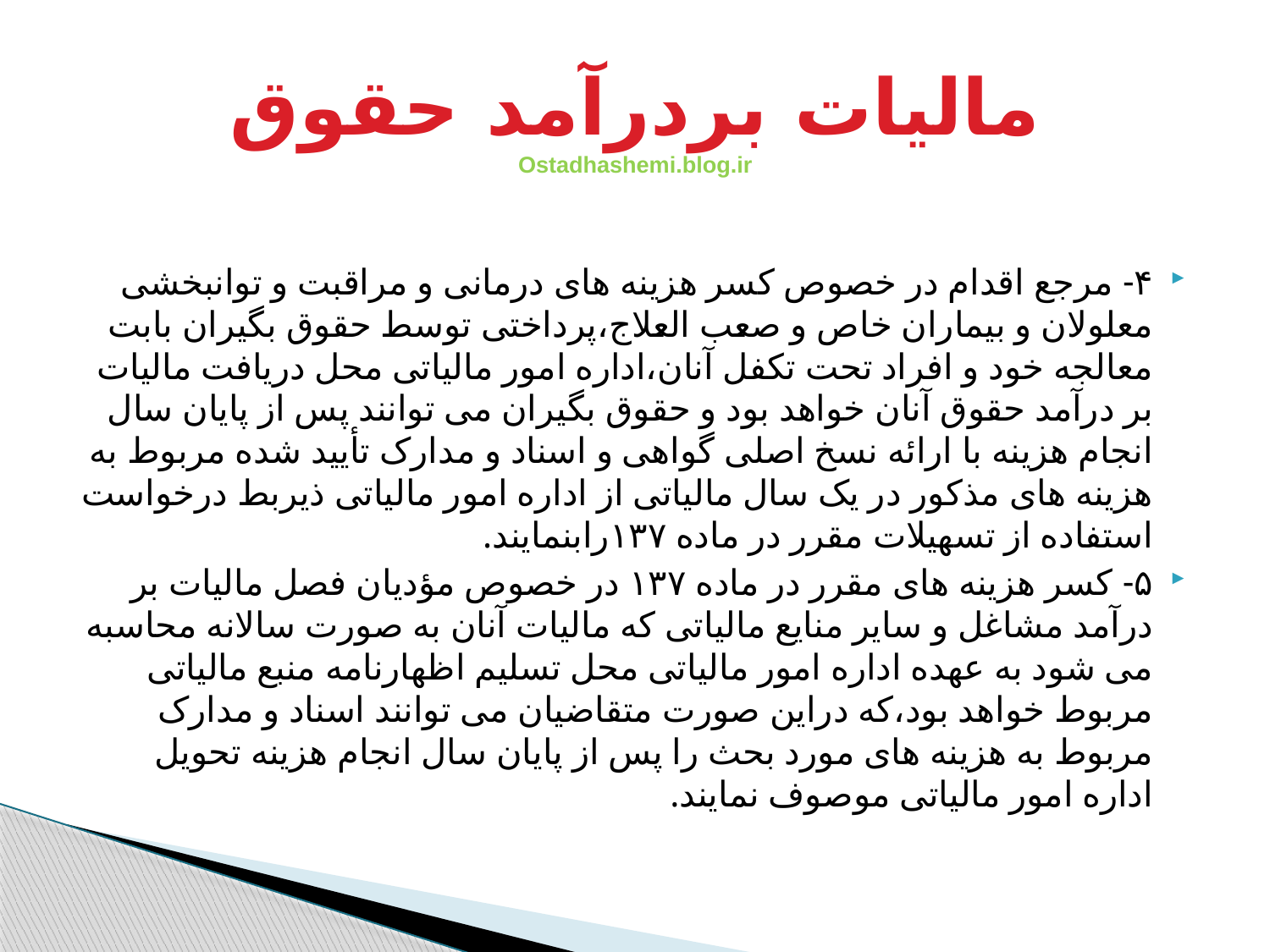

# مالیات بردرآمد حقوق Ostadhashemi.blog.ir

۴- مرجع اقدام در خصوص کسر هزینه های درمانی و مراقبت و توانبخشی معلولان و بیماران خاص و صعب العلاج،پرداختی توسط حقوق بگیران بابت معالجه خود و افراد تحت تکفل آنان،اداره امور مالیاتی محل دریافت مالیات بر درآمد حقوق آنان خواهد بود و حقوق بگیران می توانند پس از پایان سال انجام هزینه با ارائه نسخ اصلی گواهی و اسناد و مدارک تأیید شده مربوط به هزینه های مذکور در یک سال مالیاتی از اداره امور مالیاتی ذیربط درخواست استفاده از تسهیلات مقرر در ماده ۱۳۷رابنمایند.
۵- کسر هزینه های مقرر در ماده ۱۳۷ در خصوص مؤدیان فصل مالیات بر درآمد مشاغل و سایر منایع مالیاتی که مالیات آنان به صورت سالانه محاسبه می شود به عهده اداره امور مالیاتی محل تسلیم اظهارنامه منبع مالیاتی مربوط خواهد بود،که دراین صورت متقاضیان می توانند اسناد و مدارک مربوط به هزینه های مورد بحث را پس از پایان سال انجام هزینه تحویل اداره امور مالیاتی موصوف نمایند.